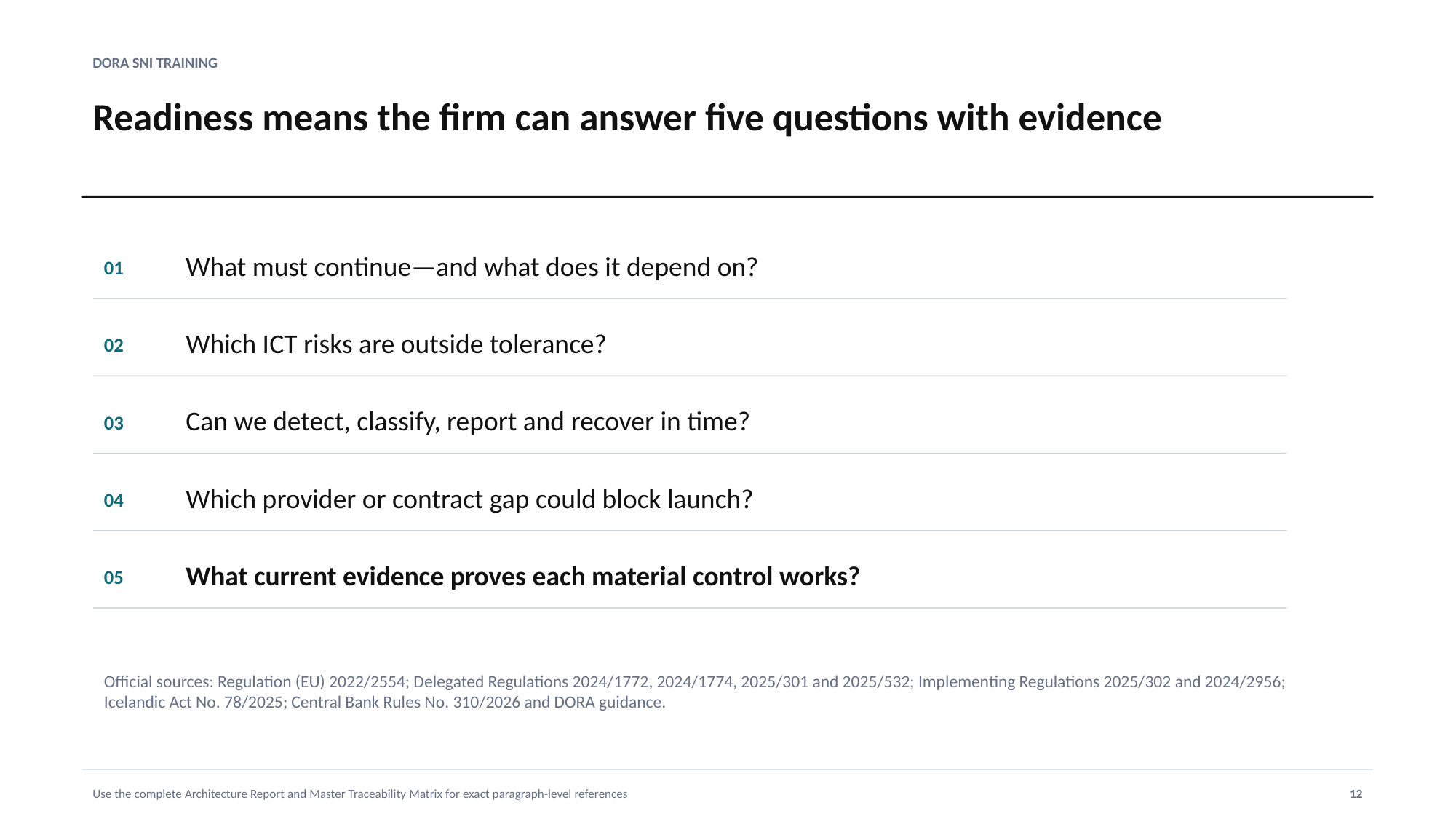

DORA SNI TRAINING
Readiness means the firm can answer five questions with evidence

What must continue—and what does it depend on?
01

Which ICT risks are outside tolerance?
02

Can we detect, classify, report and recover in time?
03

Which provider or contract gap could block launch?
04

What current evidence proves each material control works?
05

Official sources: Regulation (EU) 2022/2554; Delegated Regulations 2024/1772, 2024/1774, 2025/301 and 2025/532; Implementing Regulations 2025/302 and 2024/2956; Icelandic Act No. 78/2025; Central Bank Rules No. 310/2026 and DORA guidance.

Use the complete Architecture Report and Master Traceability Matrix for exact paragraph-level references
12